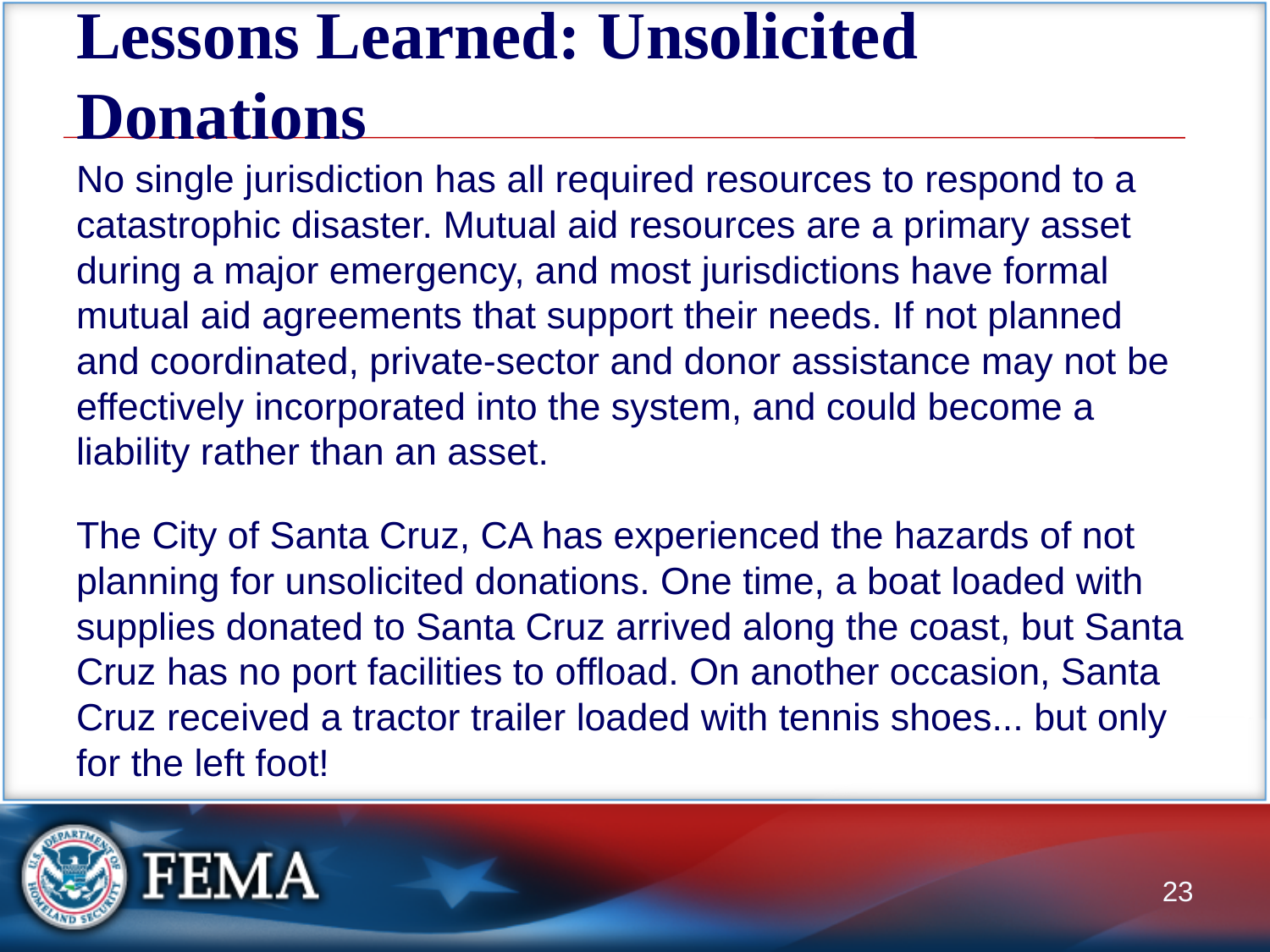

# Lessons Learned: Unsolicited Donations
No single jurisdiction has all required resources to respond to a catastrophic disaster. Mutual aid resources are a primary asset during a major emergency, and most jurisdictions have formal mutual aid agreements that support their needs. If not planned and coordinated, private-sector and donor assistance may not be effectively incorporated into the system, and could become a liability rather than an asset.
The City of Santa Cruz, CA has experienced the hazards of not planning for unsolicited donations. One time, a boat loaded with supplies donated to Santa Cruz arrived along the coast, but Santa Cruz has no port facilities to offload. On another occasion, Santa Cruz received a tractor trailer loaded with tennis shoes... but only for the left foot!
23